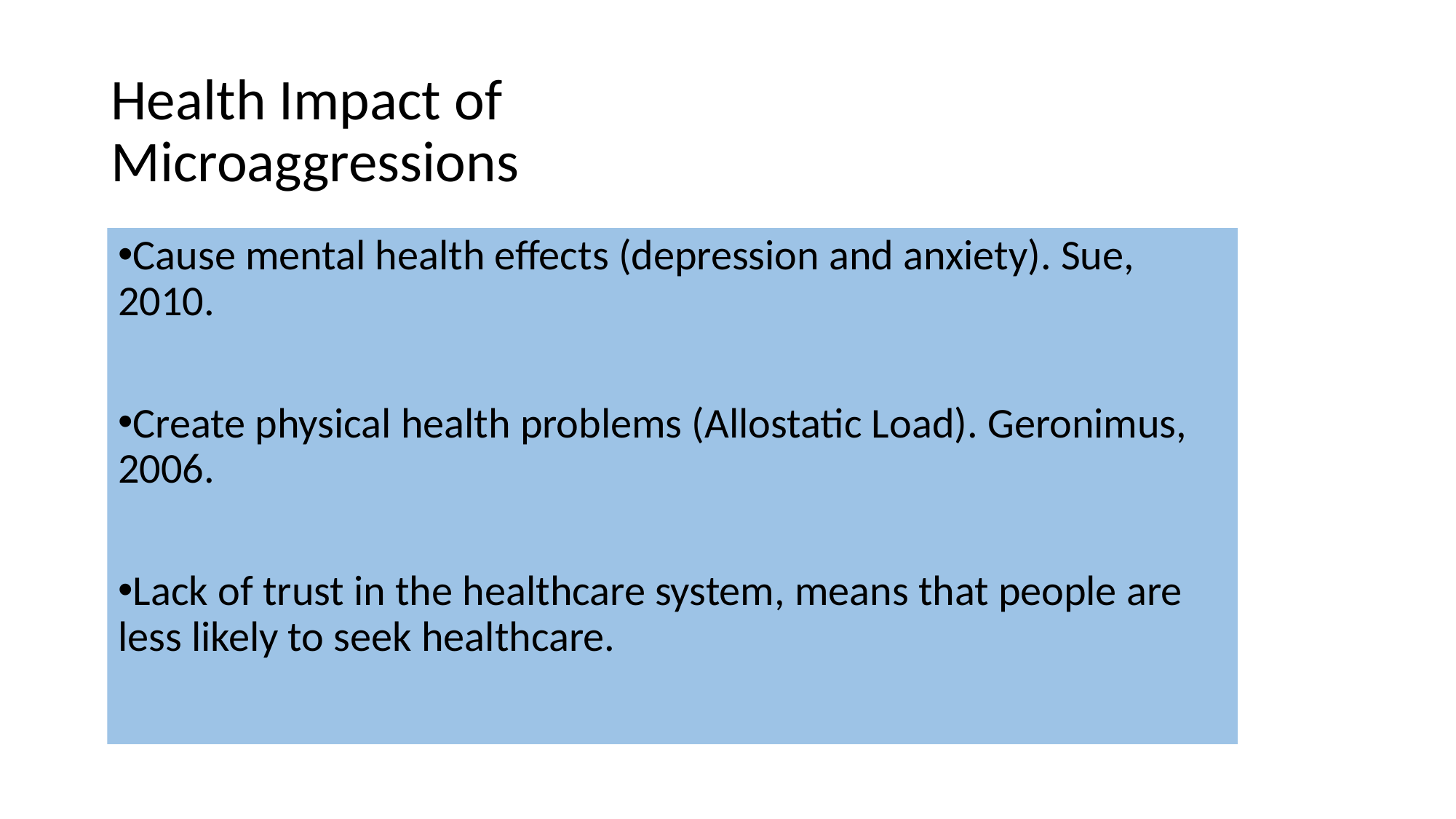

# Health Impact of Microaggressions
Cause mental health effects (depression and anxiety). Sue, 2010.

Create physical health problems (Allostatic Load). Geronimus, 2006.

Lack of trust in the healthcare system, means that people are less likely to seek healthcare.